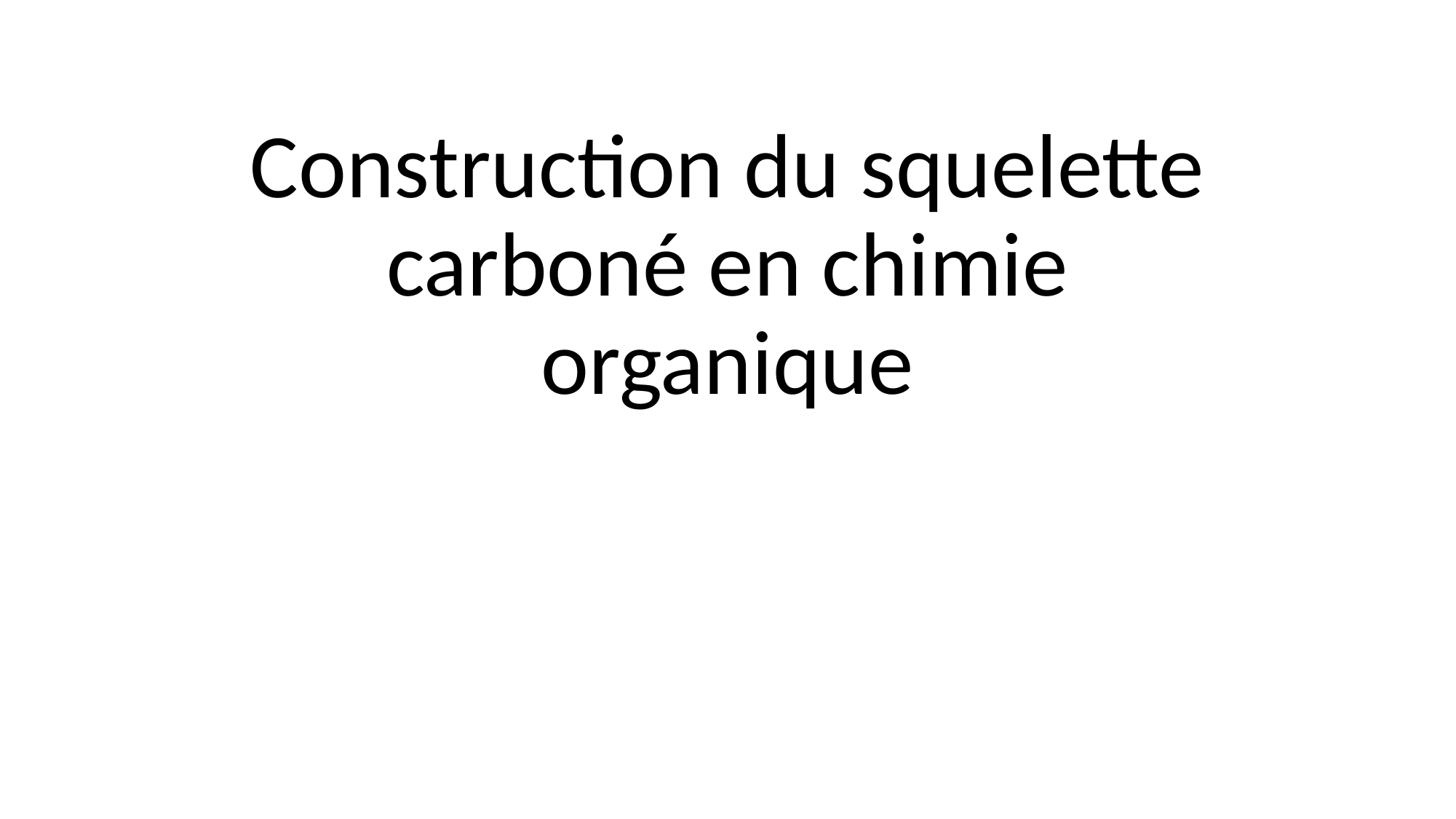

# Construction du squelette carboné en chimie organique